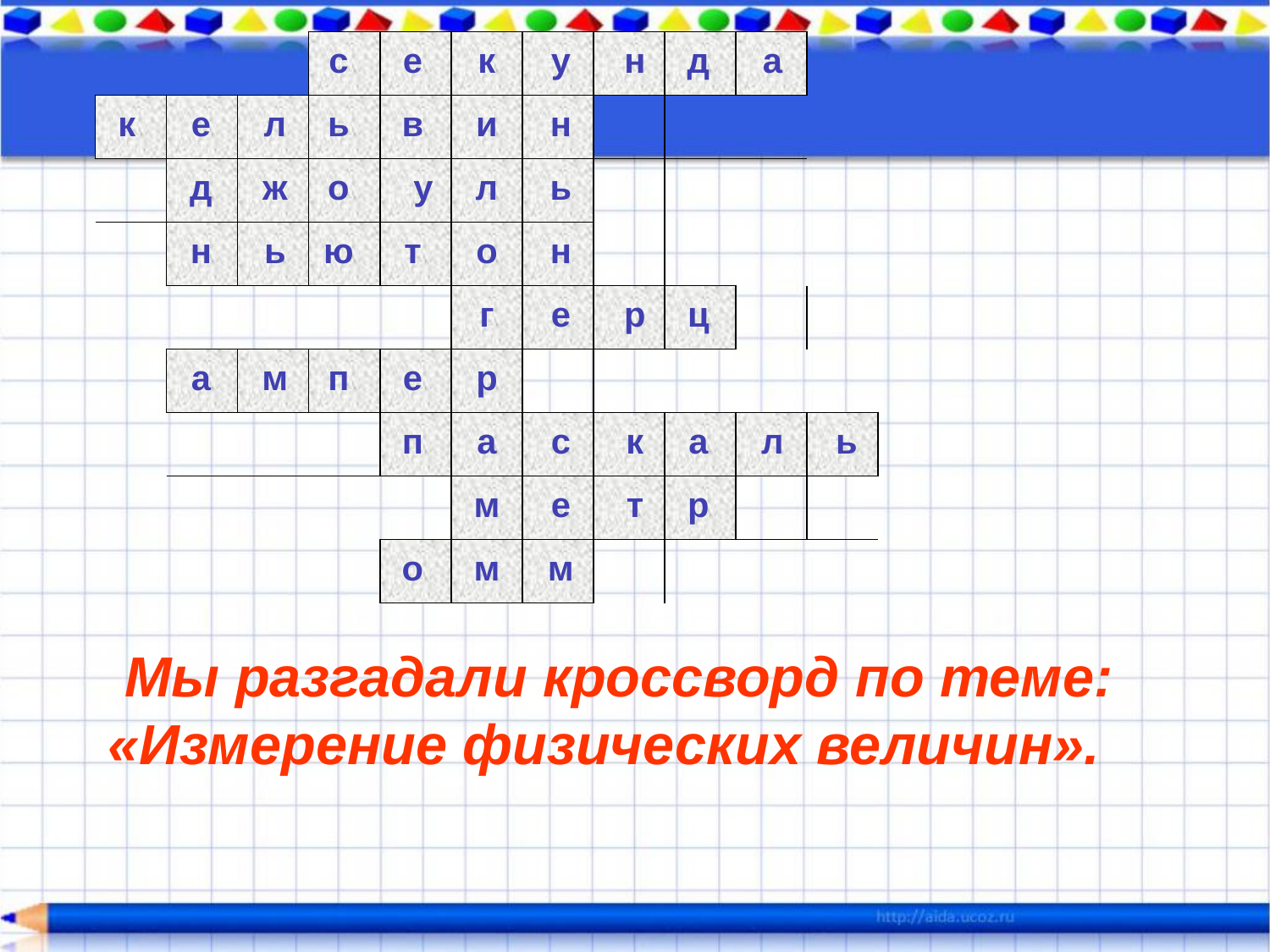

|  |  |  |  |  |  |  |  |  |  |  |
| --- | --- | --- | --- | --- | --- | --- | --- | --- | --- | --- |
|  |  |  |  |  |  |  |  |  |  |  |
|  |  |  |  |  |  |  |  |  |  |  |
|  |  |  |  |  |  |  |  |  |  |  |
|  |  |  |  |  |  |  |  |  |  |  |
|  |  |  |  |  |  |  |  |  |  |  |
|  |  |  |  |  |  |  |  |  |  |  |
|  |  |  |  |  |  |  |  |  |  |  |
|  |  |  |  |  |  |  |  |  |  |  |
с
е
к
у
н
д
а
к
е
л
ь
в
и
н
д
ж
о
у
л
ь
н
ь
ю
т
о
н
г
е
р
ц
а
м
п
е
р
п
а
с
к
а
л
ь
м
е
т
р
о
м
м
Мы разгадали кроссворд по теме: «Измерение физических величин».